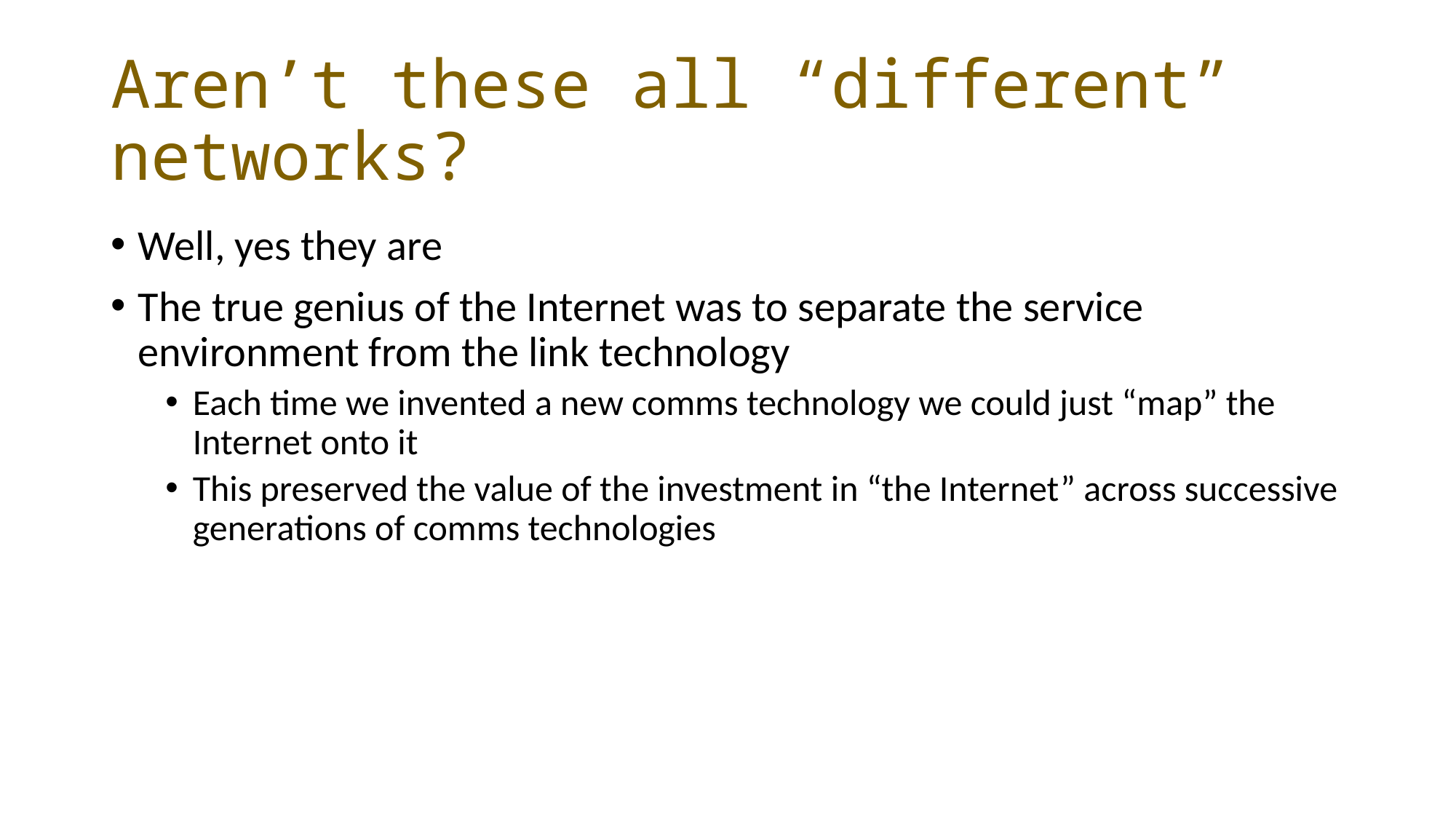

# Aren’t these all “different” networks?
Well, yes they are
The true genius of the Internet was to separate the service environment from the link technology
Each time we invented a new comms technology we could just “map” the Internet onto it
This preserved the value of the investment in “the Internet” across successive generations of comms technologies